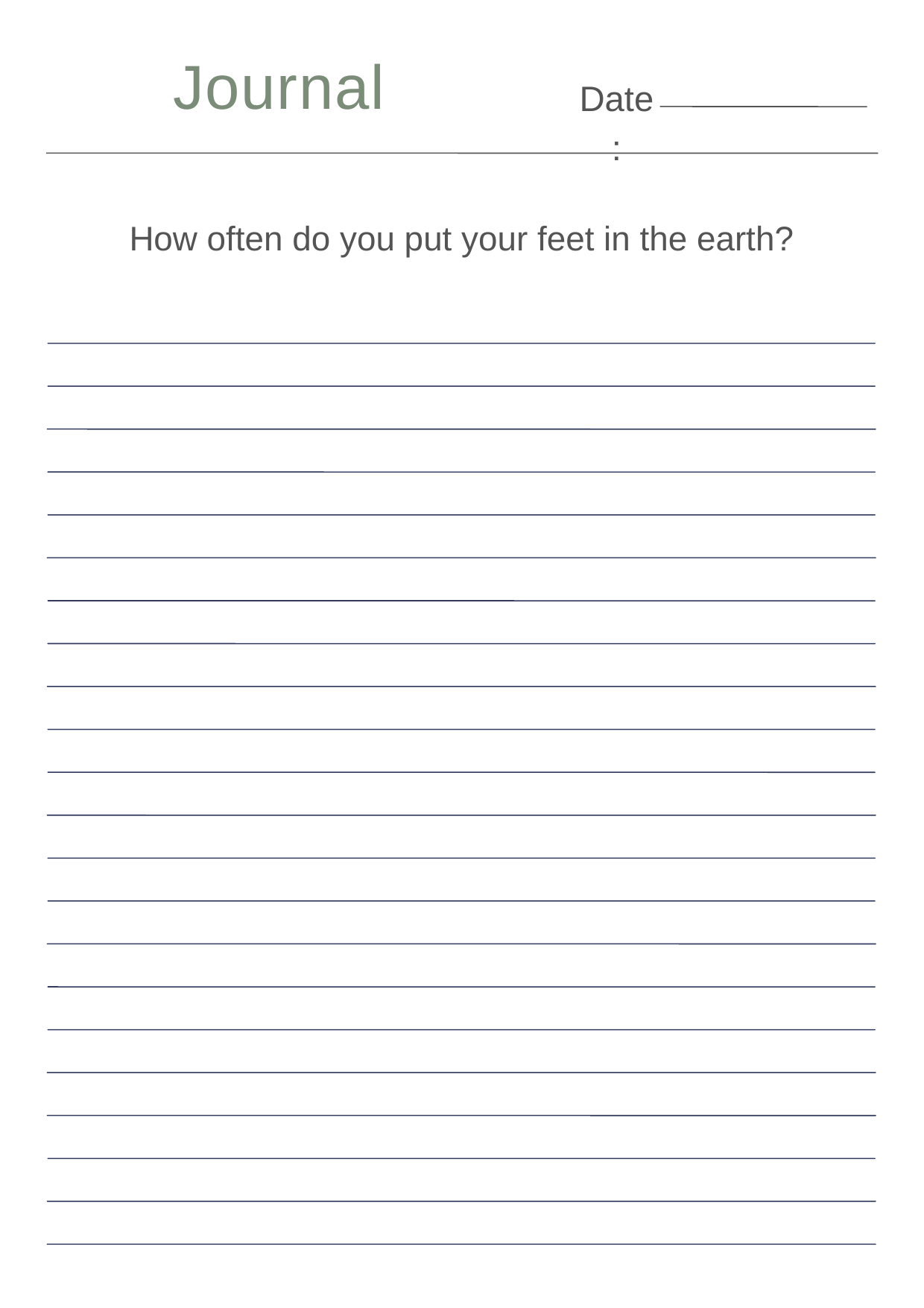

Journal
Date:

How often do you put your feet in the earth?